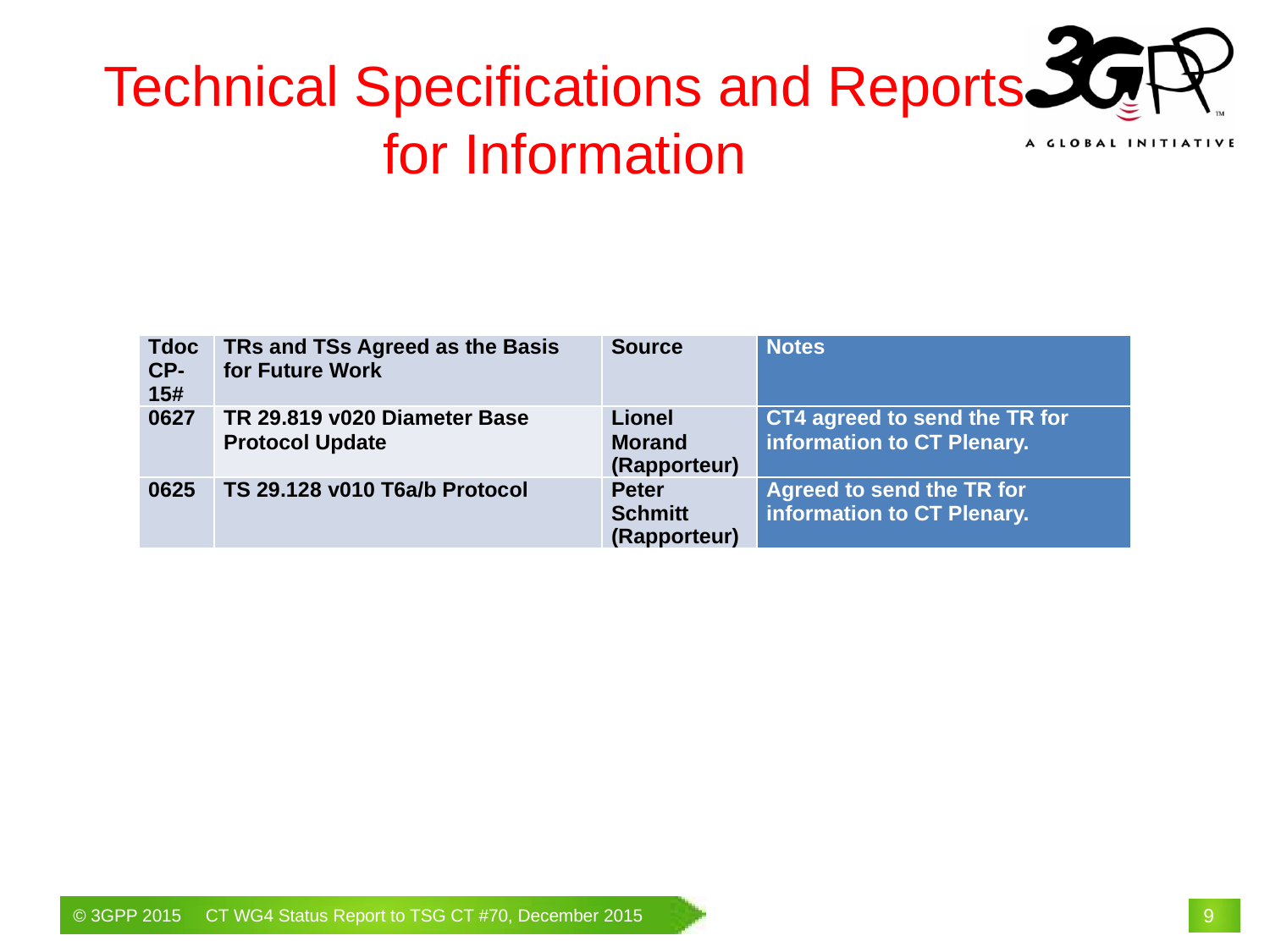

# Technical Specifications and Reports for Information

| Tdoc CP-15# | TRs and TSs Agreed as the Basis for Future Work | Source | Notes |
| --- | --- | --- | --- |
| 0627 | TR 29.819 v020 Diameter Base Protocol Update | Lionel Morand (Rapporteur) | CT4 agreed to send the TR for information to CT Plenary. |
| 0625 | TS 29.128 v010 T6a/b Protocol | Peter Schmitt (Rapporteur) | Agreed to send the TR for information to CT Plenary. |